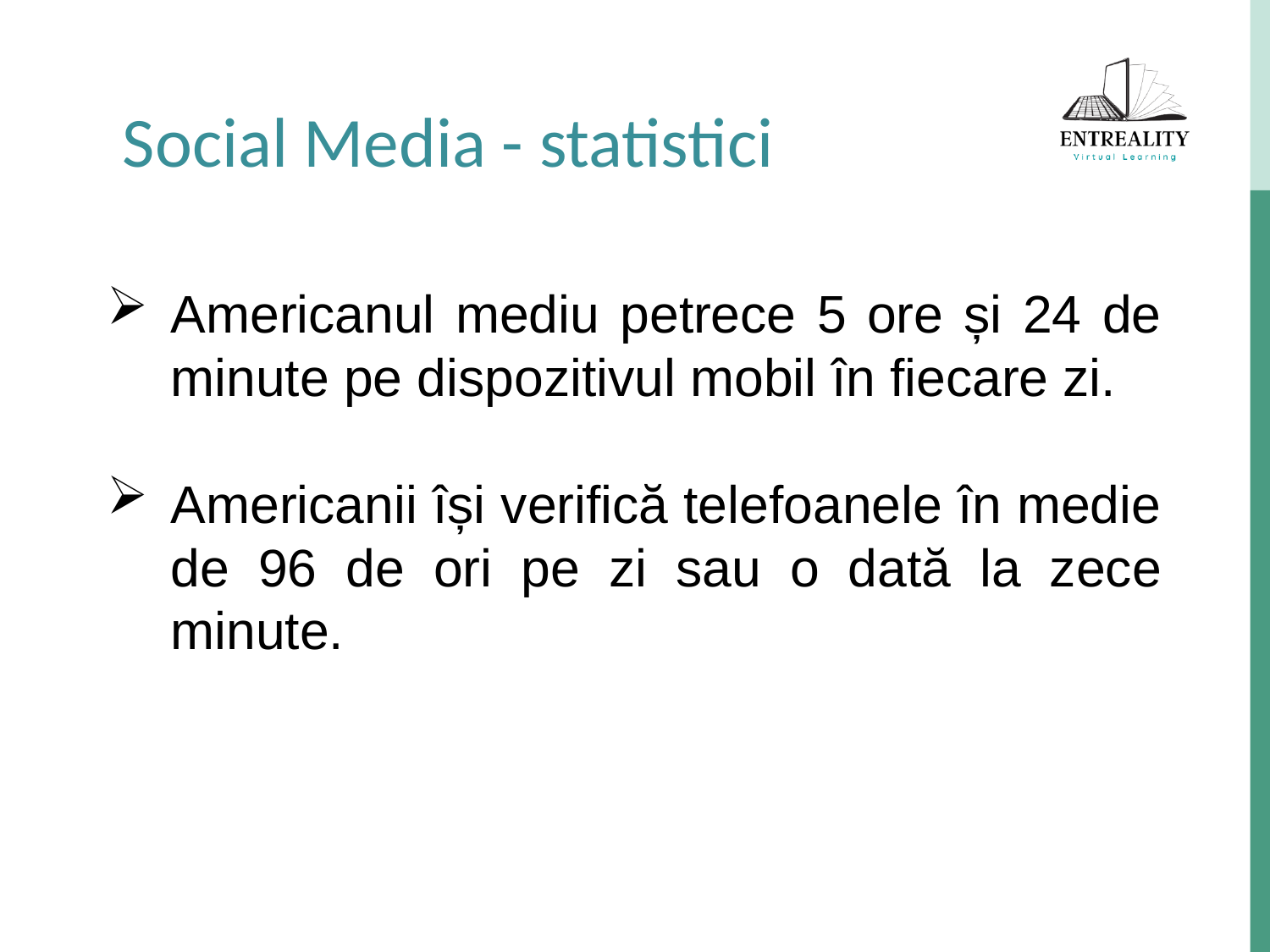

Social Media - statistici
Americanul mediu petrece 5 ore și 24 de minute pe dispozitivul mobil în fiecare zi.

Americanii își verifică telefoanele în medie de 96 de ori pe zi sau o dată la zece minute.